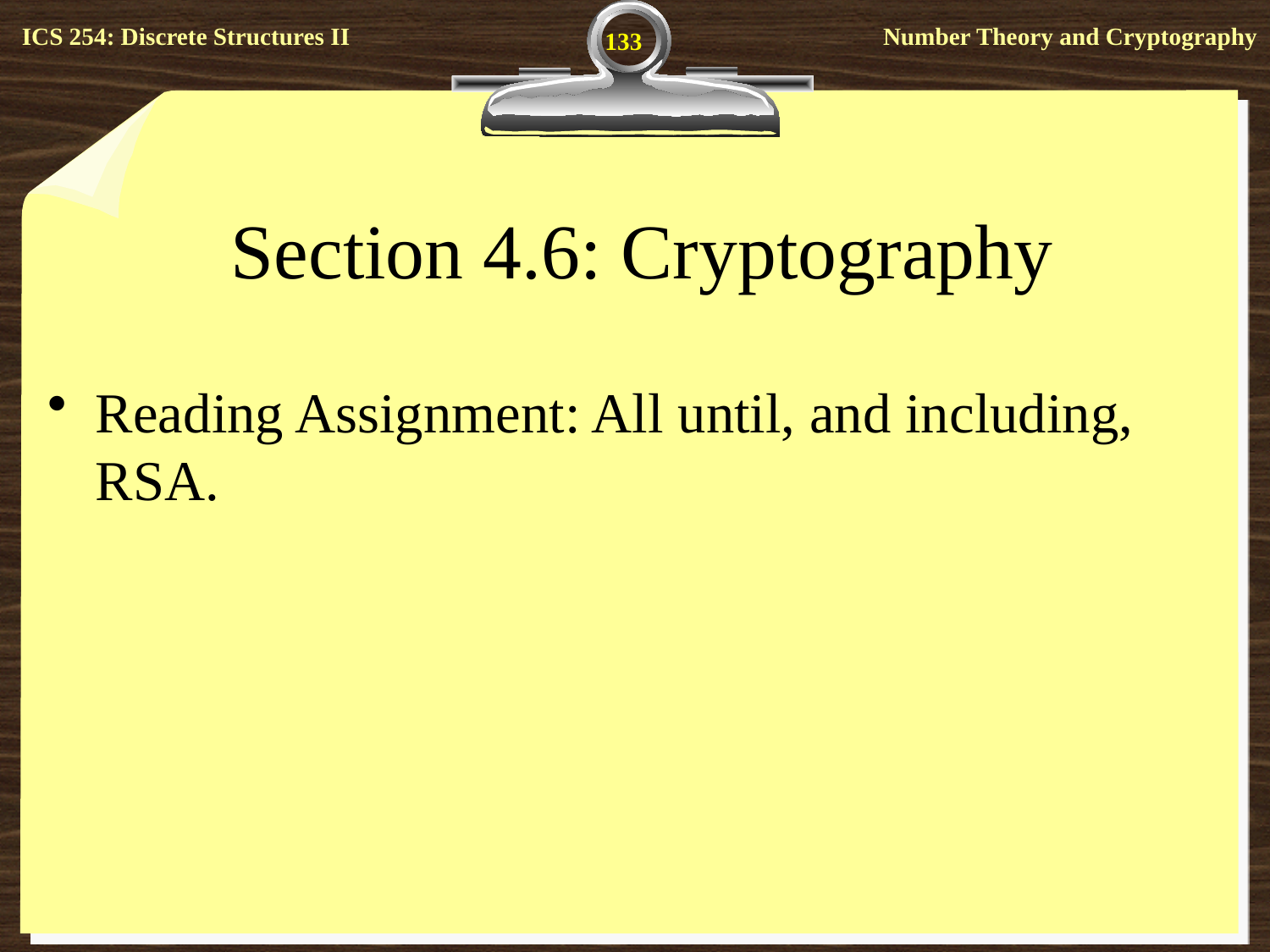

133
# Section 4.6: Cryptography
Reading Assignment: All until, and including, RSA.